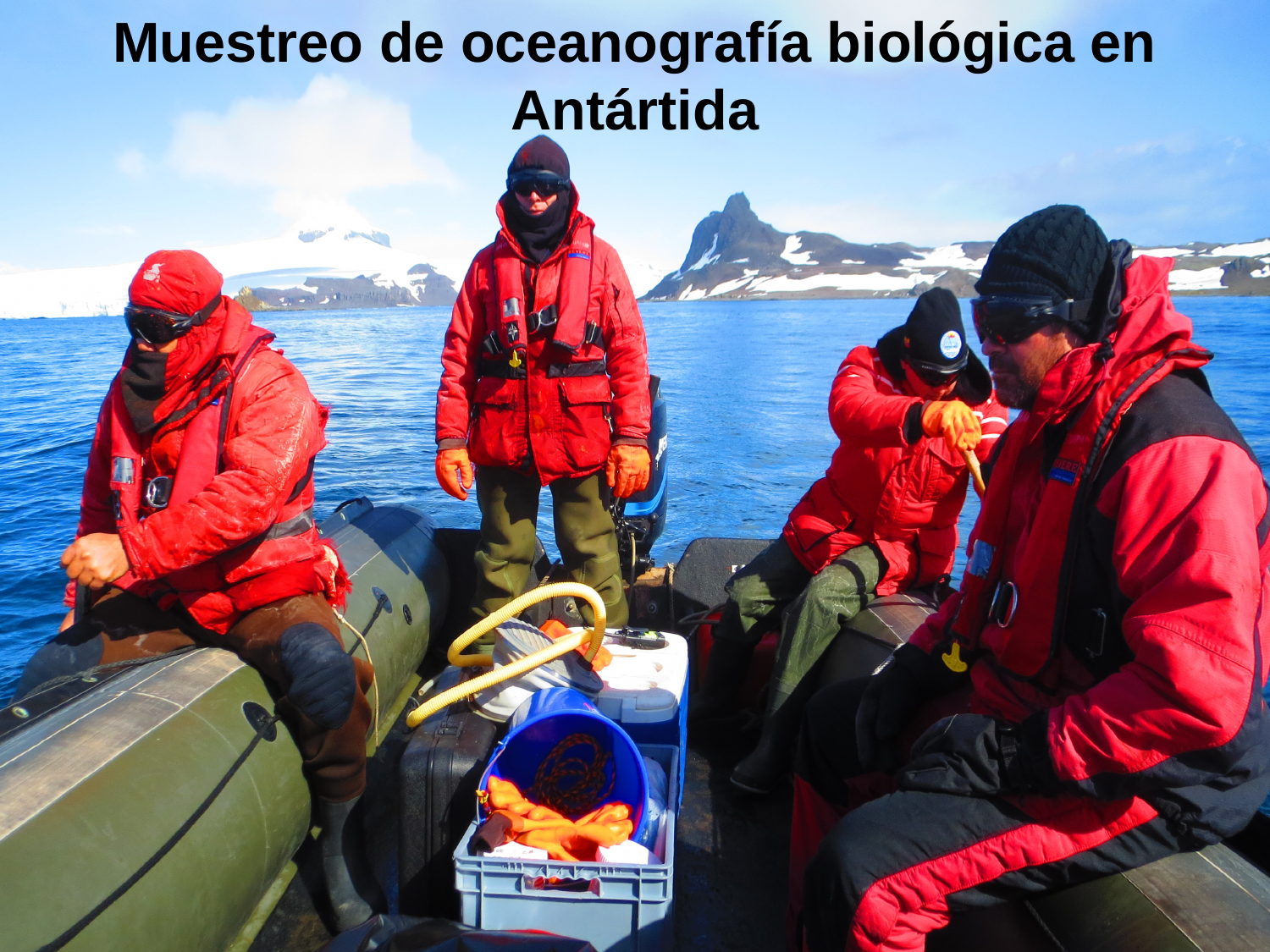

# Muestreo de oceanografía biológica en Antártida